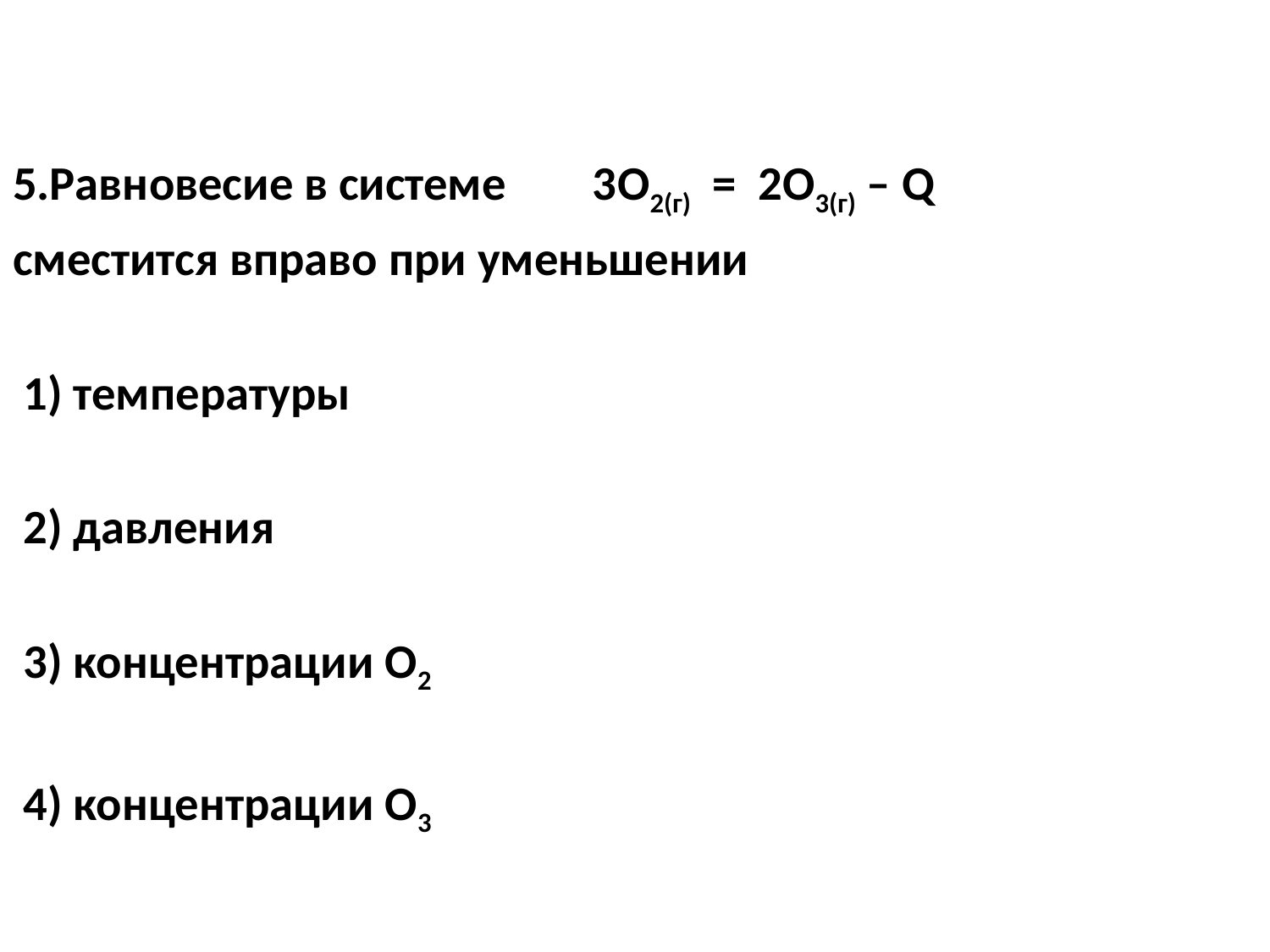

5.Равновесие в системе        3O2(г)  =  2O3(г) – Q
сместится вправо при уменьшении

 1) температуры

 2) давления

 3) концентрации О2

 4) концентрации О3